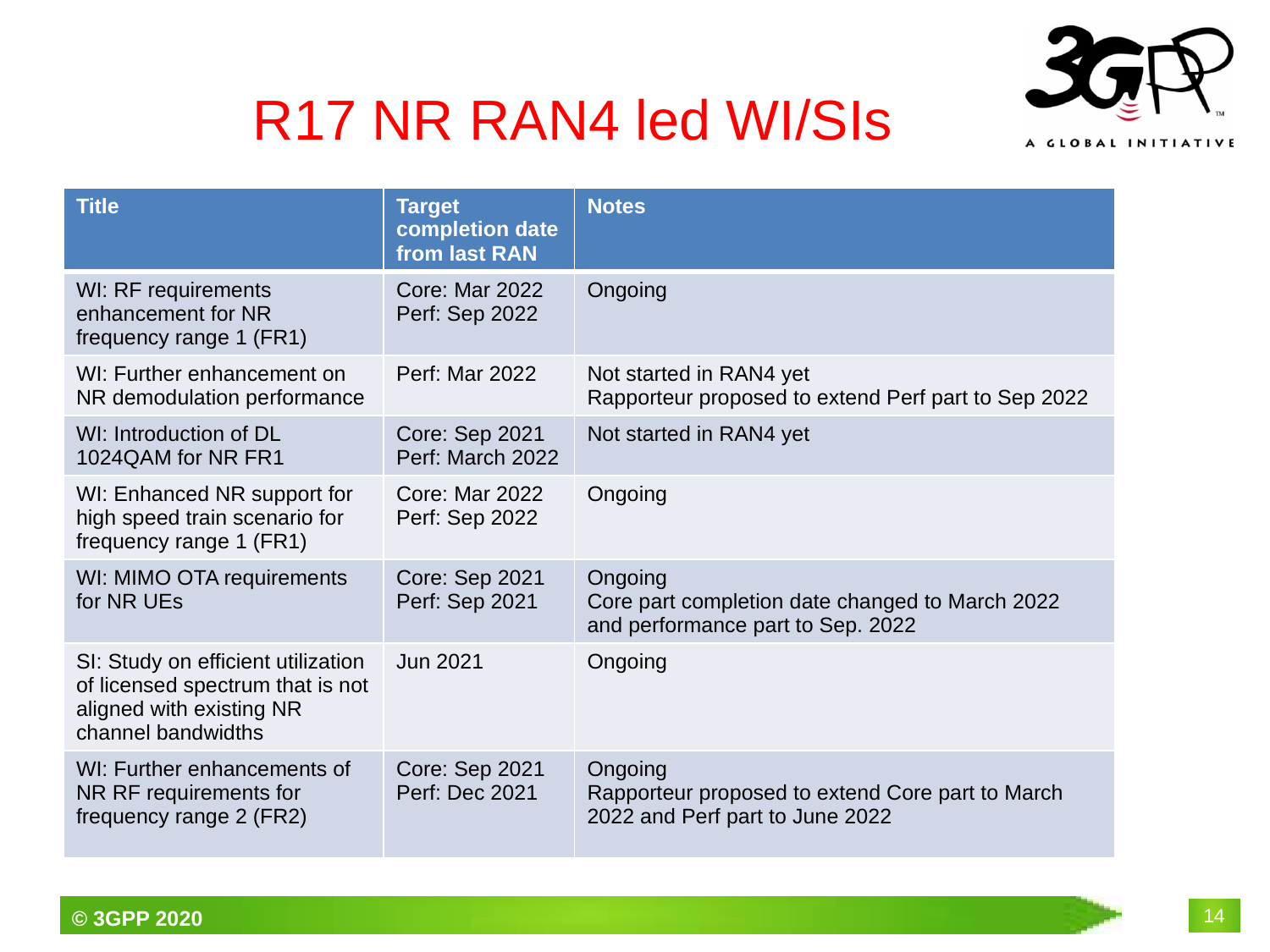

# R17 NR RAN4 led WI/SIs
| Title | Target completion date from last RAN | Notes |
| --- | --- | --- |
| WI: RF requirements enhancement for NR frequency range 1 (FR1) | Core: Mar 2022 Perf: Sep 2022 | Ongoing |
| WI: Further enhancement on NR demodulation performance | Perf: Mar 2022 | Not started in RAN4 yet Rapporteur proposed to extend Perf part to Sep 2022 |
| WI: Introduction of DL 1024QAM for NR FR1 | Core: Sep 2021 Perf: March 2022 | Not started in RAN4 yet |
| WI: Enhanced NR support for high speed train scenario for frequency range 1 (FR1) | Core: Mar 2022 Perf: Sep 2022 | Ongoing |
| WI: MIMO OTA requirements for NR UEs | Core: Sep 2021 Perf: Sep 2021 | Ongoing Core part completion date changed to March 2022 and performance part to Sep. 2022 |
| SI: Study on efficient utilization of licensed spectrum that is not aligned with existing NR channel bandwidths | Jun 2021 | Ongoing |
| WI: Further enhancements of NR RF requirements for frequency range 2 (FR2) | Core: Sep 2021 Perf: Dec 2021 | Ongoing Rapporteur proposed to extend Core part to March 2022 and Perf part to June 2022 |
14